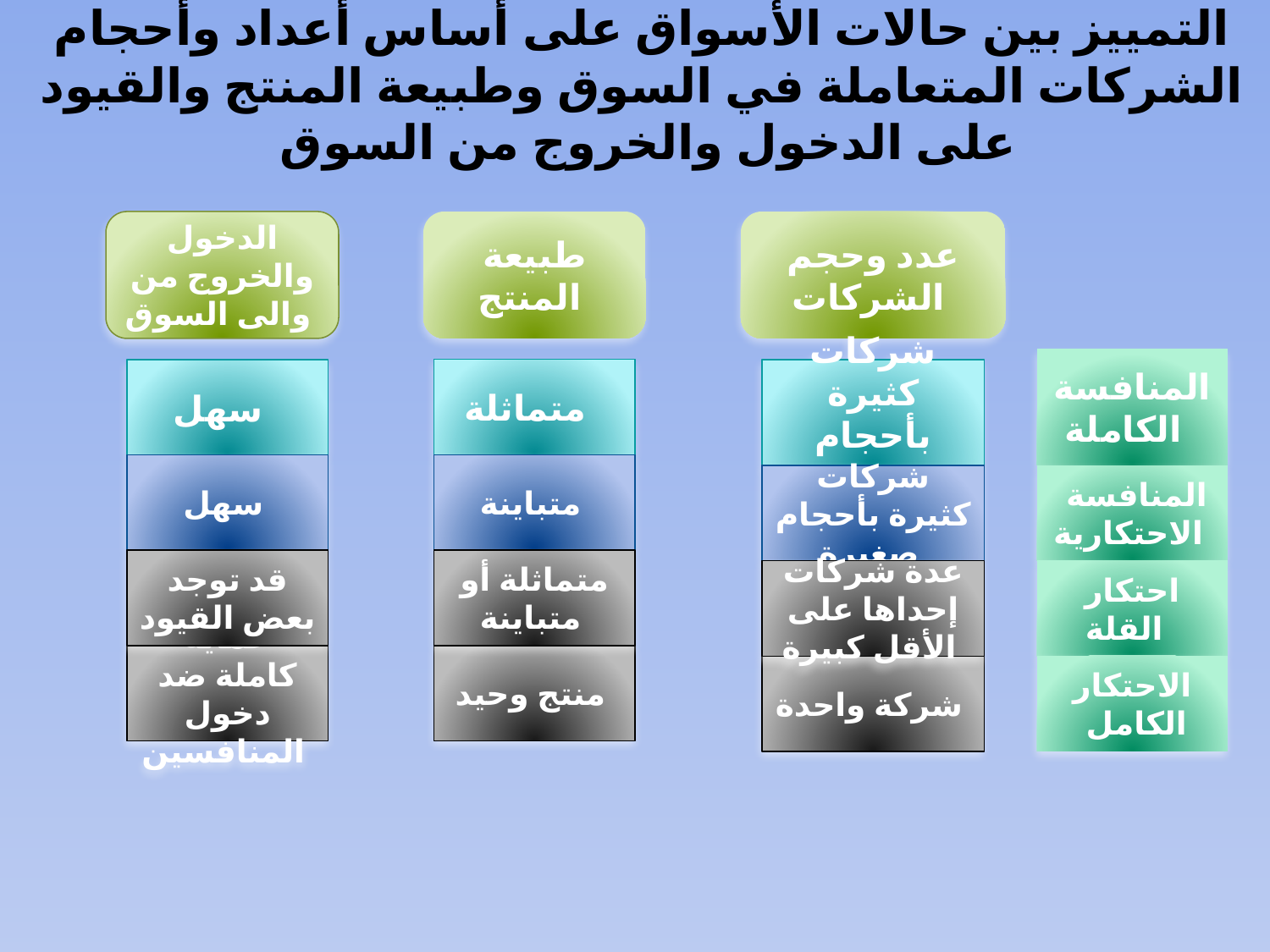

# التمييز بين حالات الأسواق على أساس أعداد وأحجام الشركات المتعاملة في السوق وطبيعة المنتج والقيود على الدخول والخروج من السوق

الدخول والخروج من والى السوق
طبيعة المنتج
عدد وحجم الشركات
المنافسة  الكاملة
متماثلة
سهل
شركات كثيرة بأحجام صغيرة
سهل
متباينة
شركات كثيرة بأحجام صغيرة
المنافسة  الاحتكارية
قد توجد بعض القيود
متماثلة أو متباينة
عدة شركات إحداها على الأقل كبيرة
احتكار القلة
حماية كاملة ضد دخول المنافسين
منتج وحيد
شركة واحدة
الاحتكار الكامل
الدكتور عيسى قداده
50